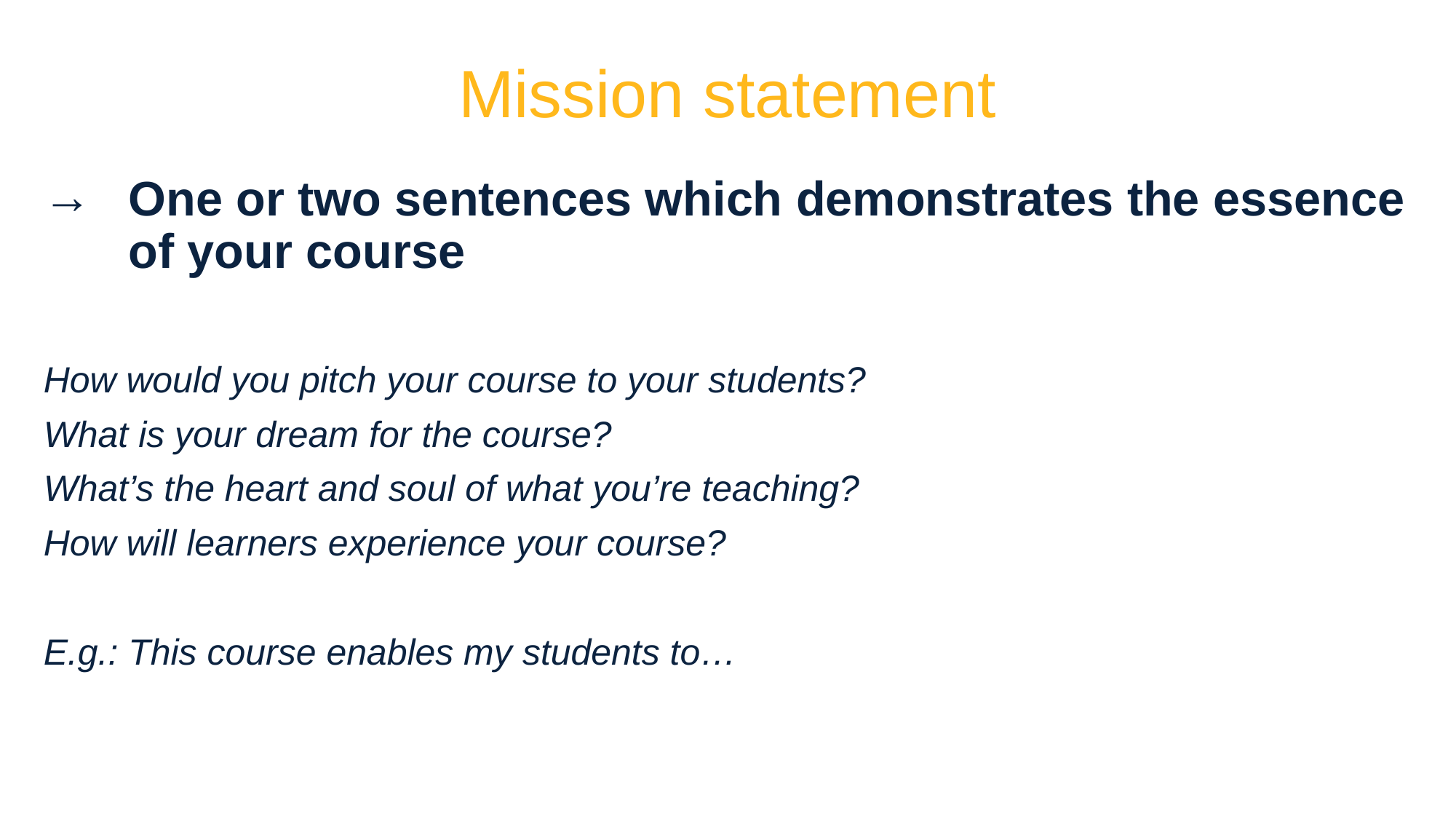

# Mission statement
One or two sentences which demonstrates the essence of your course

How would you pitch your course to your students?
What is your dream for the course?
What’s the heart and soul of what you’re teaching?
How will learners experience your course?

E.g.: This course enables my students to…